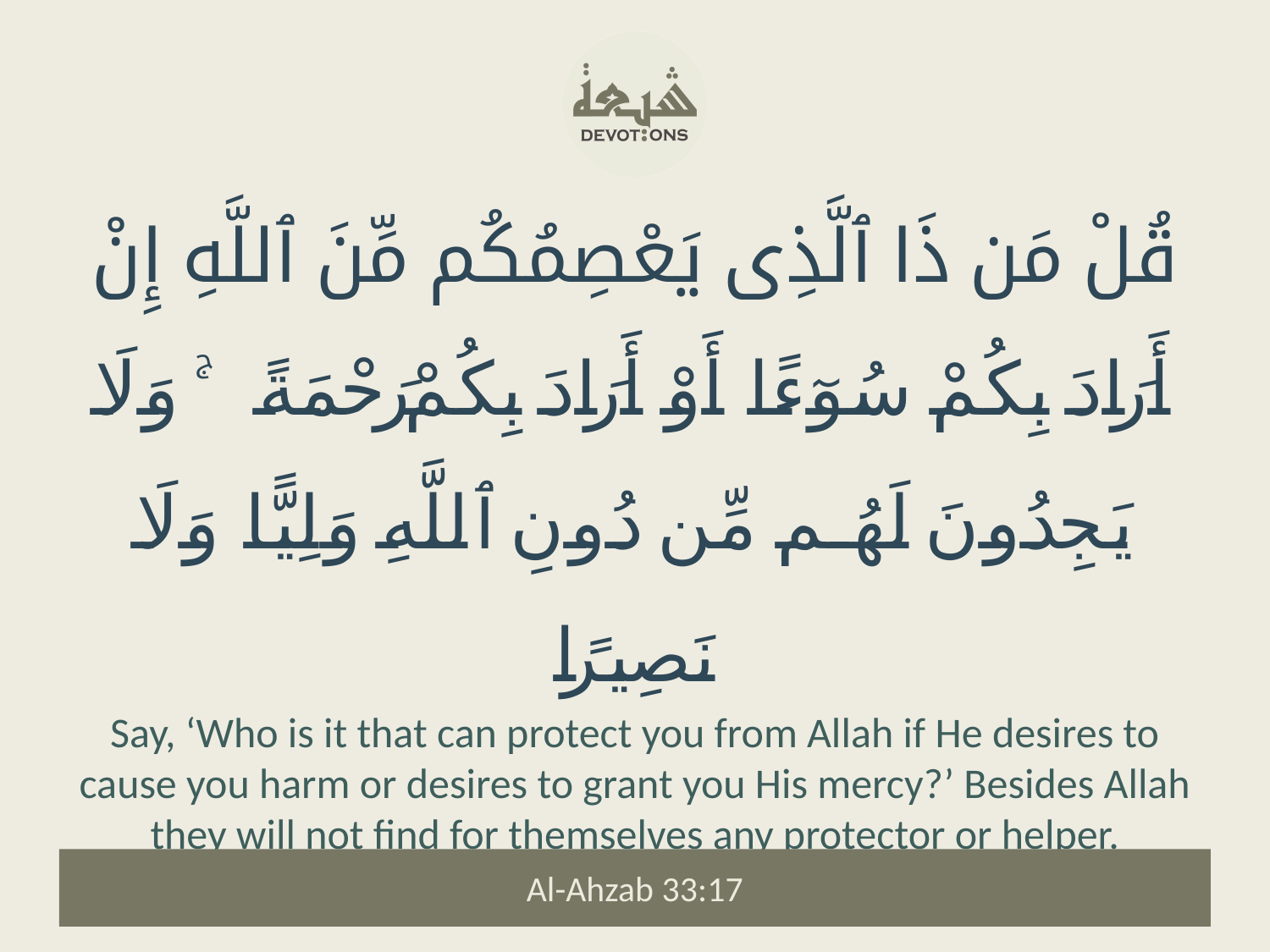

قُلْ مَن ذَا ٱلَّذِى يَعْصِمُكُم مِّنَ ٱللَّهِ إِنْ أَرَادَ بِكُمْ سُوٓءًا أَوْ أَرَادَ بِكُمْ رَحْمَةً ۚ وَلَا يَجِدُونَ لَهُم مِّن دُونِ ٱللَّهِ وَلِيًّا وَلَا نَصِيرًا
Say, ‘Who is it that can protect you from Allah if He desires to cause you harm or desires to grant you His mercy?’ Besides Allah they will not find for themselves any protector or helper.
Al-Ahzab 33:17